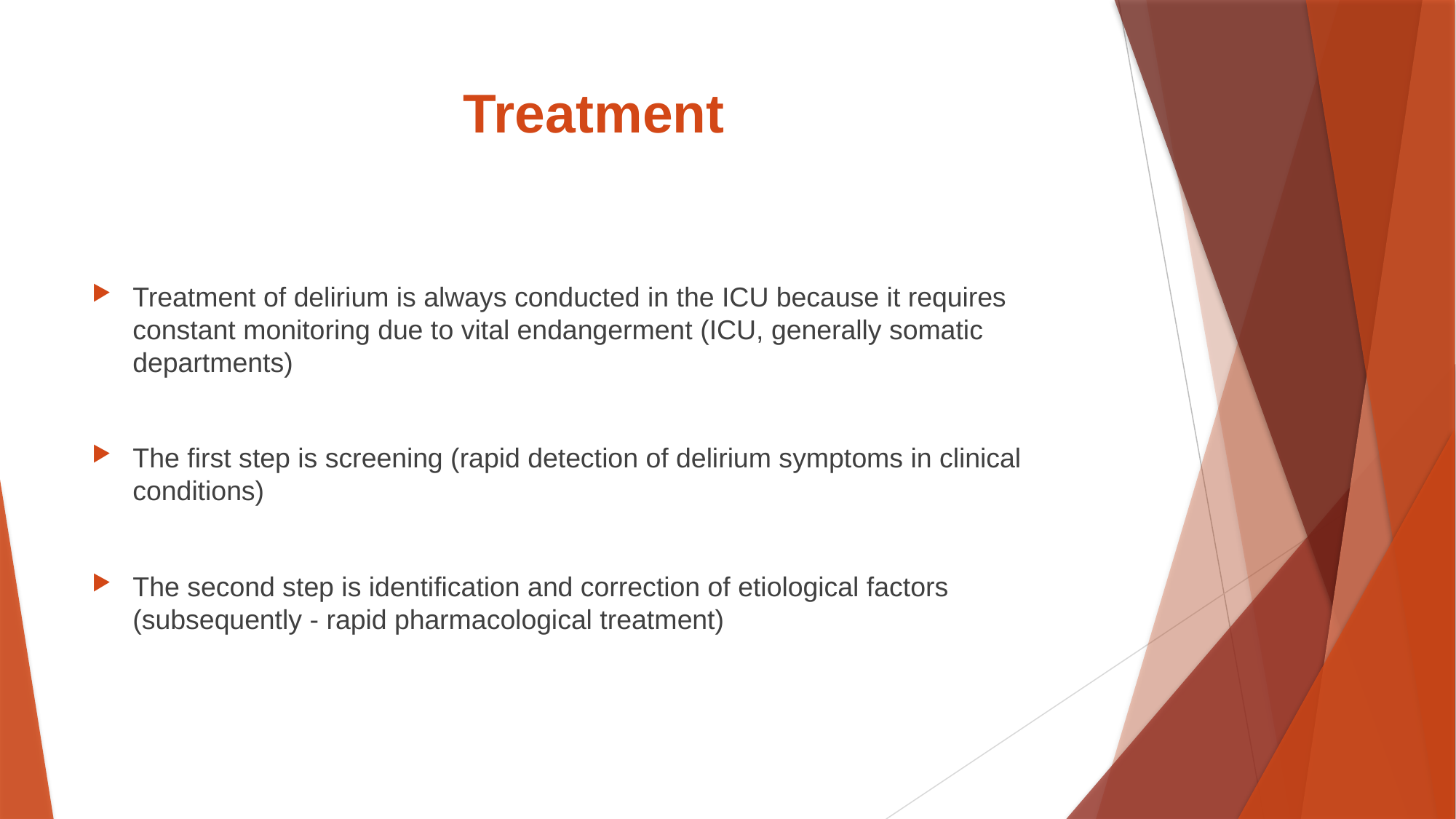

# Treatment

Treatment of delirium is always conducted in the ICU because it requires constant monitoring due to vital endangerment (ICU, generally somatic departments)

The first step is screening (rapid detection of delirium symptoms in clinical conditions)

The second step is identification and correction of etiological factors (subsequently - rapid pharmacological treatment)